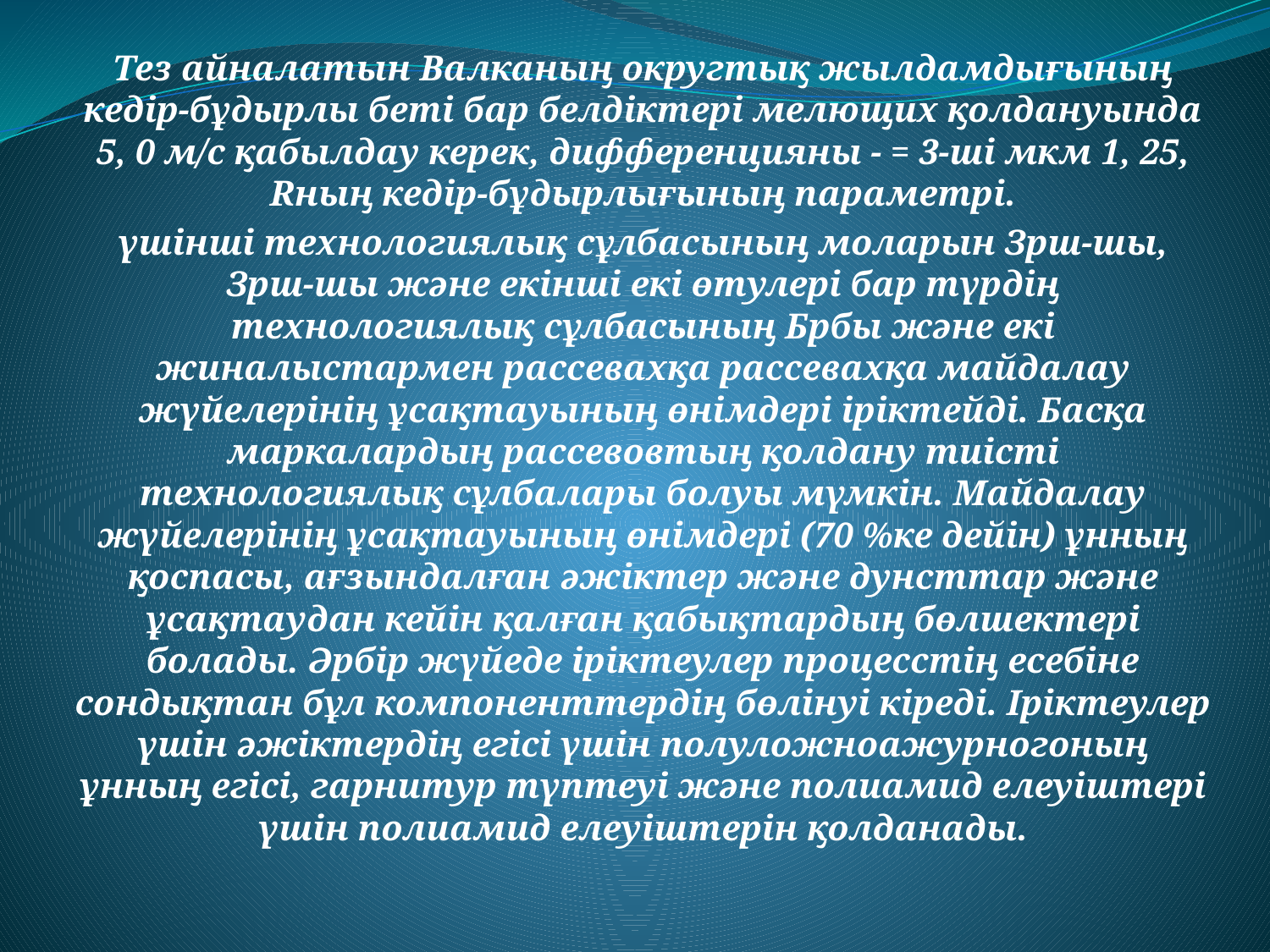

Тез айналатын Валканың округтық жылдамдығының кедiр-бұдырлы бетi бар белдiктерi мелющих қолдануында 5, 0 м/с қабылдау керек, дифференцияны - = 3-шi мкм 1, 25, Rның кедiр-бұдырлығының параметрi.
үшiншi технологиялық сұлбасының моларын Зрш-шы, Зрш-шы және екiншi екi өтулерi бар түрдiң технологиялық сұлбасының Брбы және екi жиналыстармен рассевахқа рассевахқа майдалау жүйелерiнiң ұсақтауының өнiмдерi iрiктейдi. Басқа маркалардың рассевовтың қолдану тиiстi технологиялық сұлбалары болуы мүмкiн. Майдалау жүйелерiнiң ұсақтауының өнiмдерi (70 %ке дейiн) ұнның қоспасы, ағзындалған әжiктер және дунсттар және ұсақтаудан кейiн қалған қабықтардың бөлшектерi болады. Әрбiр жүйеде iрiктеулер процесстiң есебiне сондықтан бұл компоненттердiң бөлiнуi кiредi. Iрiктеулер үшiн әжiктердiң егiсi үшiн полуложноажурногоның ұнның егiсi, гарнитур түптеуi және полиамид елеуiштерi үшiн полиамид елеуiштерiн қолданады.